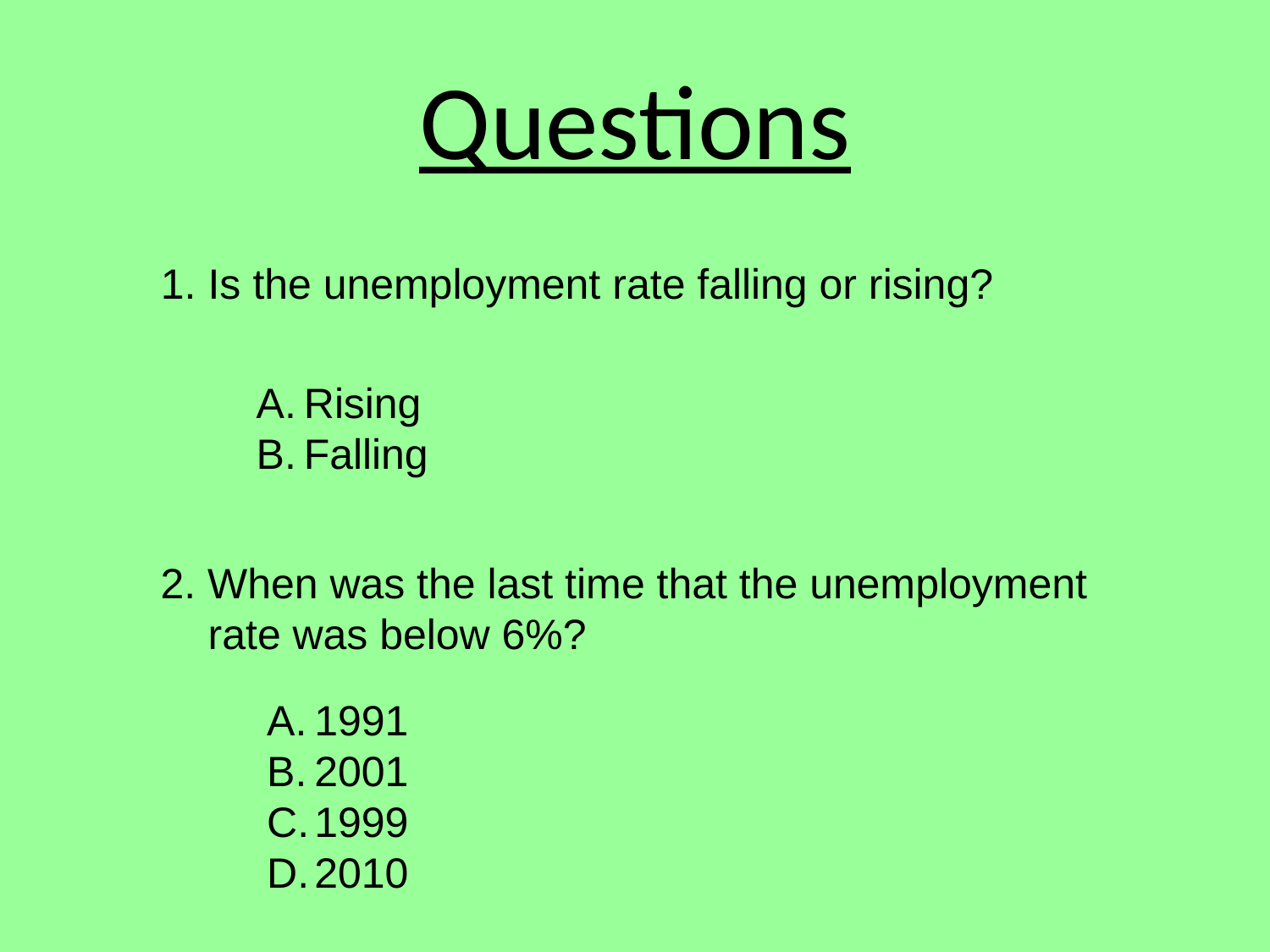

# Questions
1. Is the unemployment rate falling or rising?
Rising
Falling
2. When was the last time that the unemployment
    rate was below 6%?
1991
2001
1999
2010